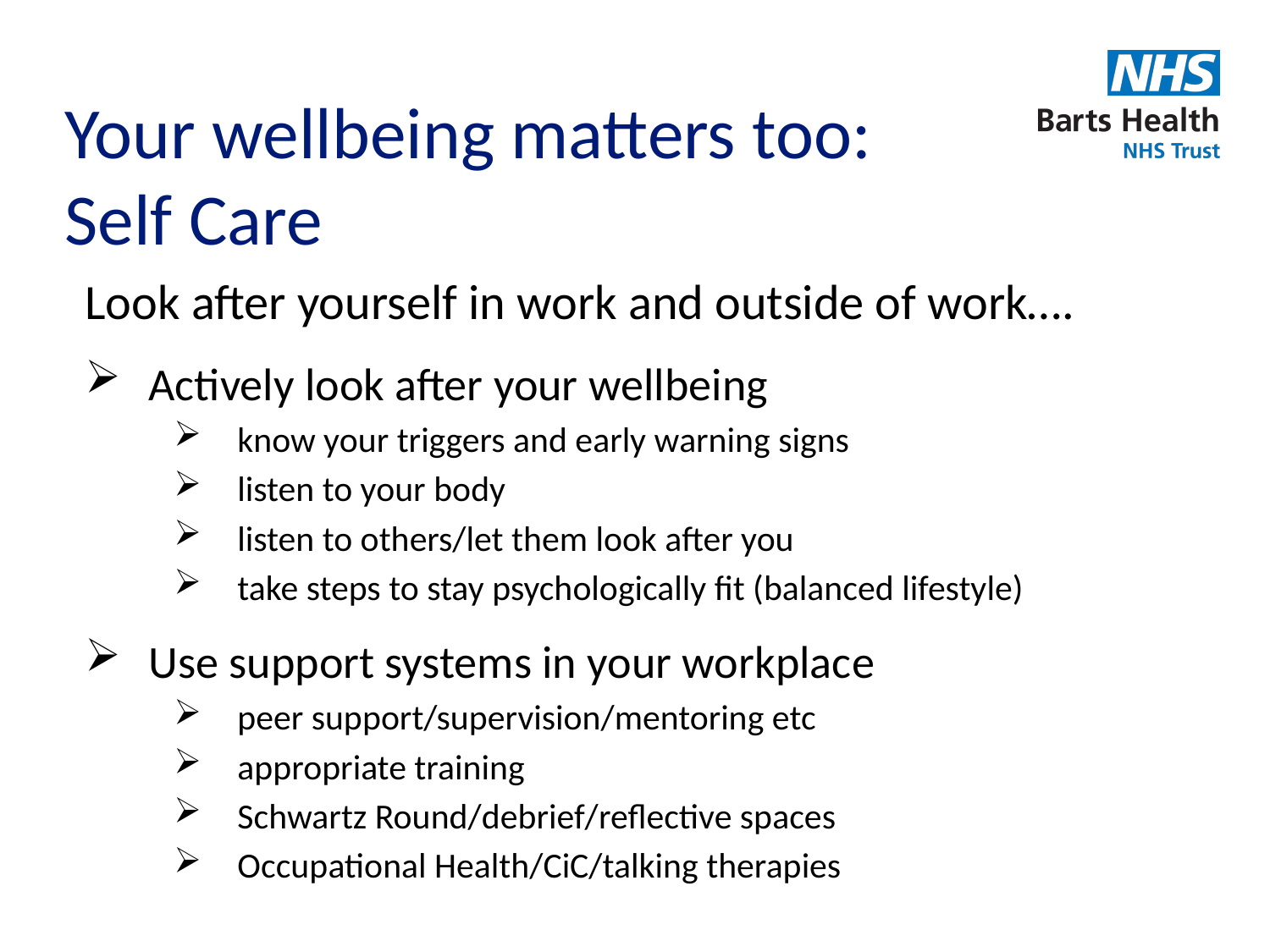

# Your wellbeing matters too: Self Care
Look after yourself in work and outside of work….

Actively look after your wellbeing
know your triggers and early warning signs
listen to your body
listen to others/let them look after you
take steps to stay psychologically fit (balanced lifestyle)

Use support systems in your workplace
peer support/supervision/mentoring etc
appropriate training
Schwartz Round/debrief/reflective spaces
Occupational Health/CiC/talking therapies